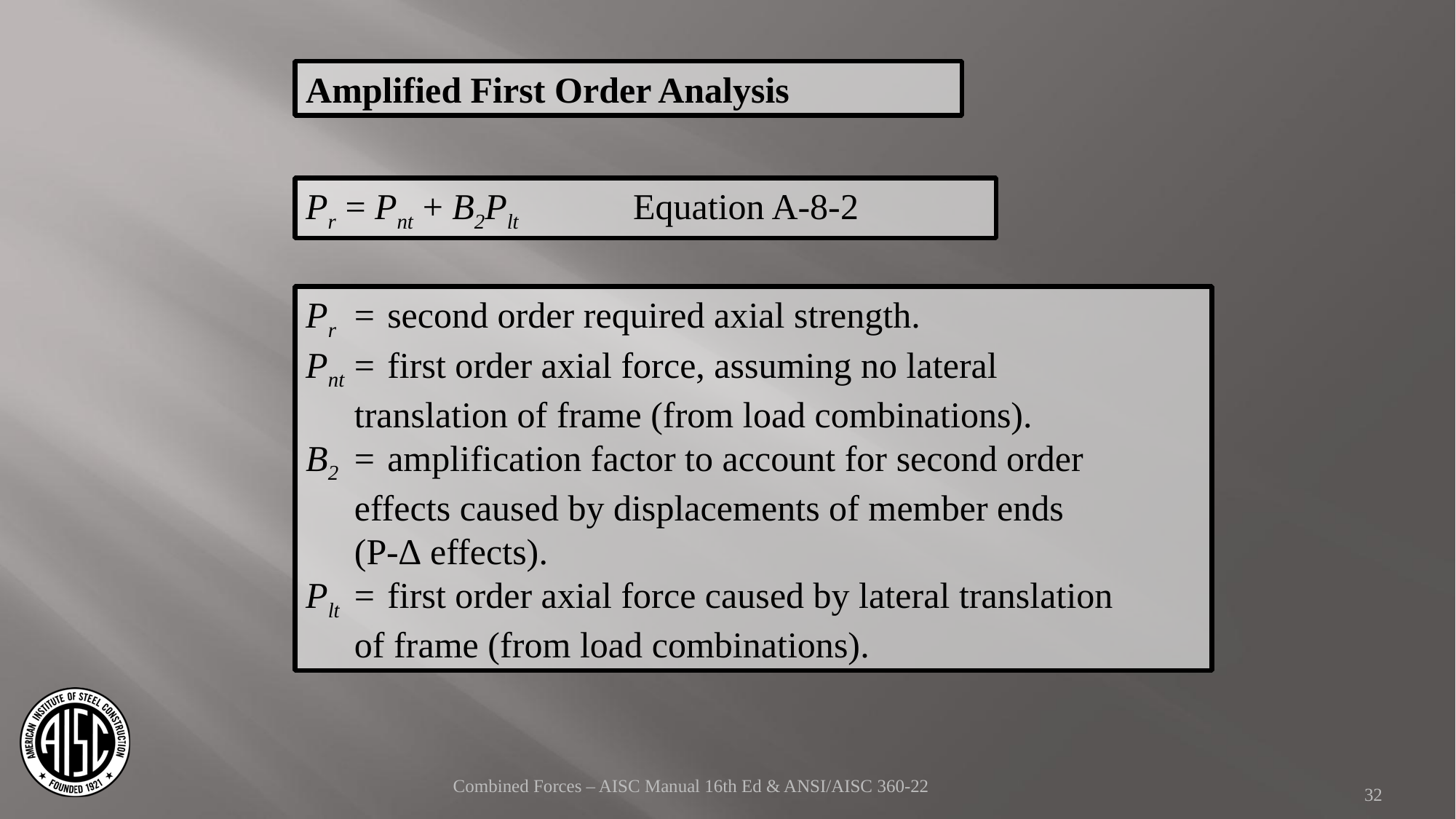

Amplified First Order Analysis
Pr = Pnt + B2Plt		Equation A-8-2
Pr	=	second order required axial strength.
Pnt	=	first order axial force, assuming no lateral 			translation of frame (from load combinations).
B2	=	amplification factor to account for second order 		effects caused by displacements of member ends 		(P-∆ effects).
Plt	=	first order axial force caused by lateral translation 		of frame (from load combinations).
Combined Forces – AISC Manual 16th Ed & ANSI/AISC 360-22

32